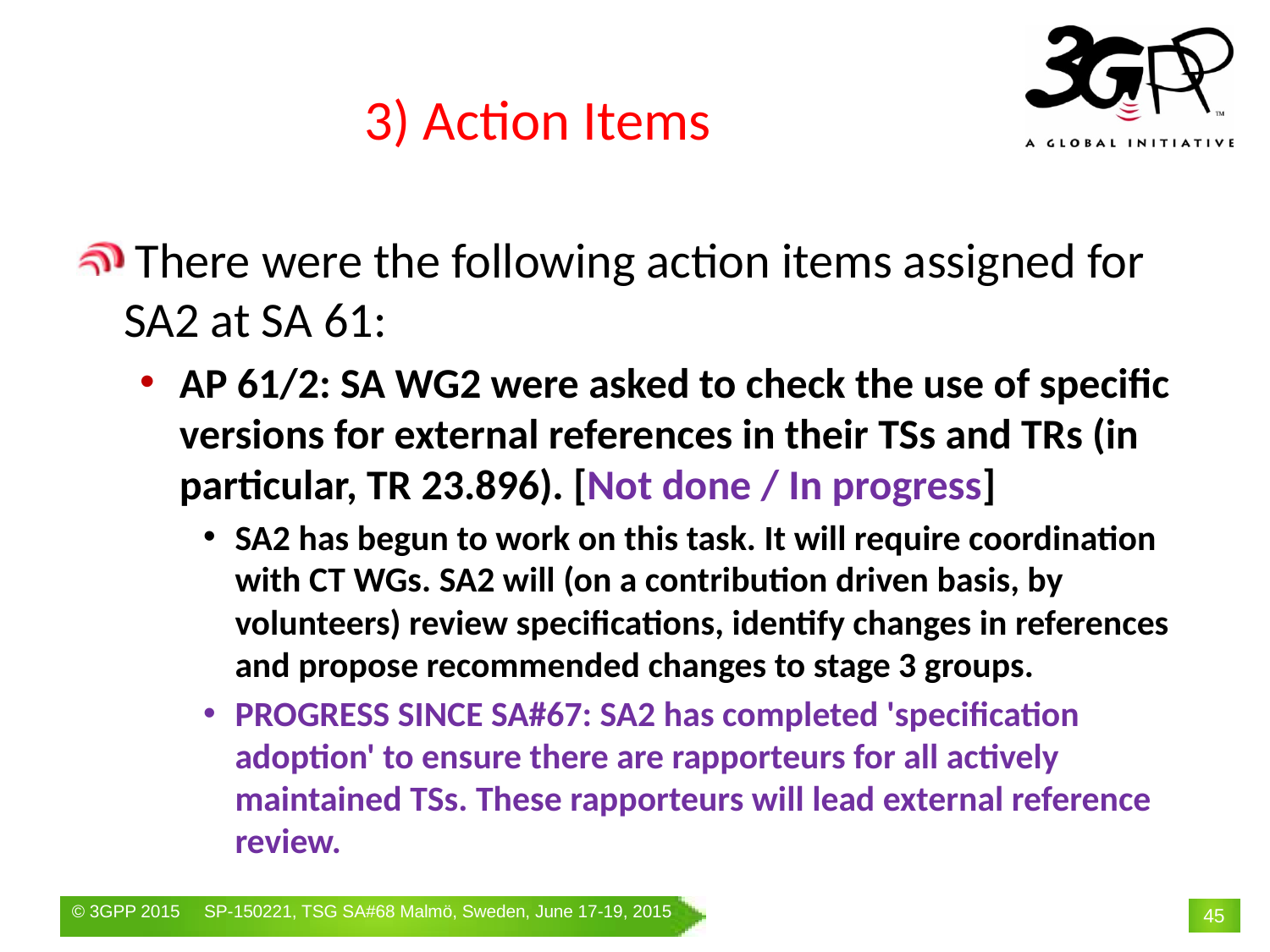

# 3) Action Items
 There were the following action items assigned for SA2 at SA 61:
AP 61/2: SA WG2 were asked to check the use of specific versions for external references in their TSs and TRs (in particular, TR 23.896). [Not done / In progress]
SA2 has begun to work on this task. It will require coordination with CT WGs. SA2 will (on a contribution driven basis, by volunteers) review specifications, identify changes in references and propose recommended changes to stage 3 groups.
PROGRESS SINCE SA#67: SA2 has completed 'specification adoption' to ensure there are rapporteurs for all actively maintained TSs. These rapporteurs will lead external reference review.